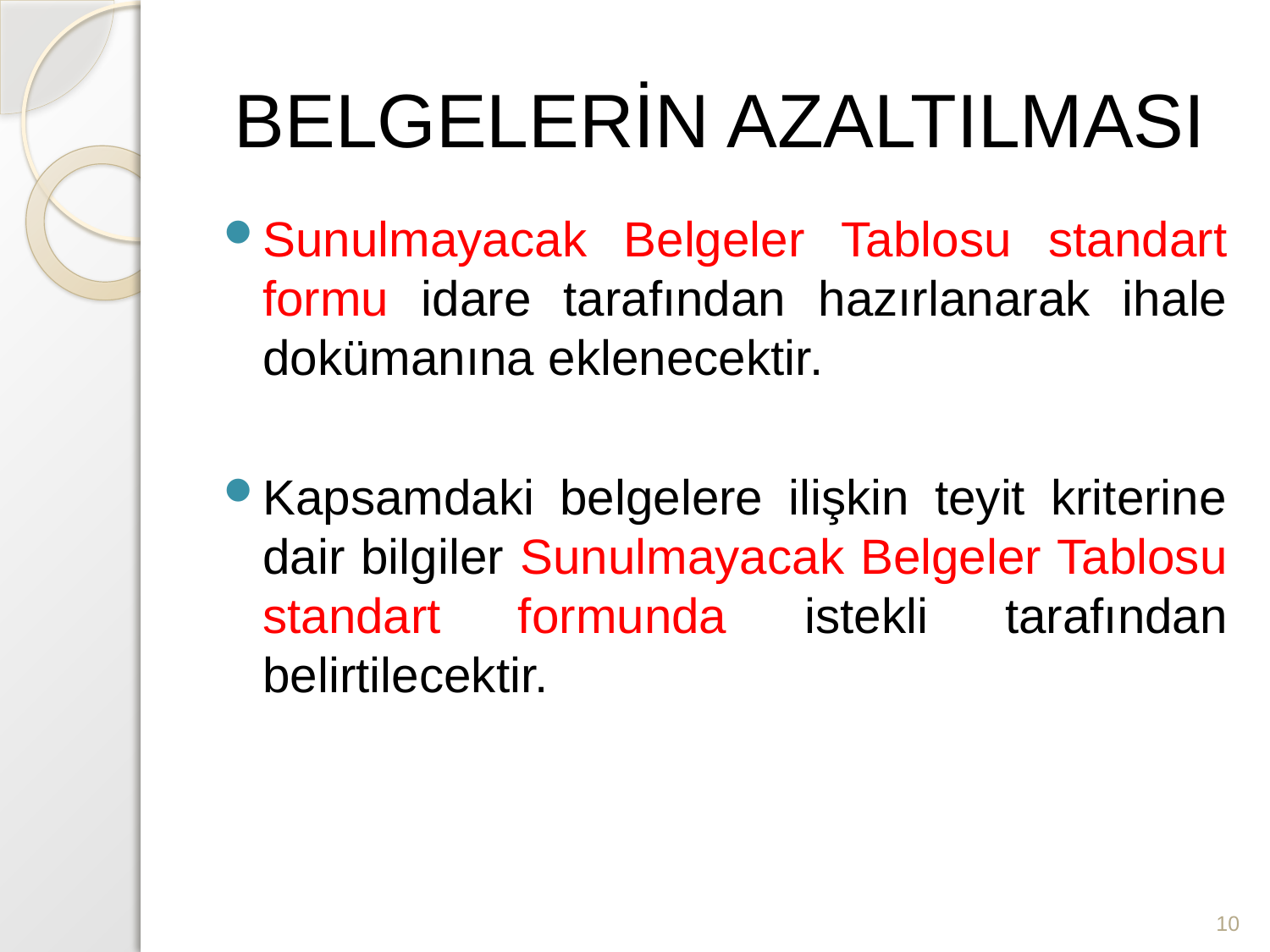

# BELGELERİN AZALTILMASI
Sunulmayacak Belgeler Tablosu standart formu idare tarafından hazırlanarak ihale dokümanına eklenecektir.

Kapsamdaki belgelere ilişkin teyit kriterine dair bilgiler Sunulmayacak Belgeler Tablosu standart formunda istekli tarafından belirtilecektir.

10